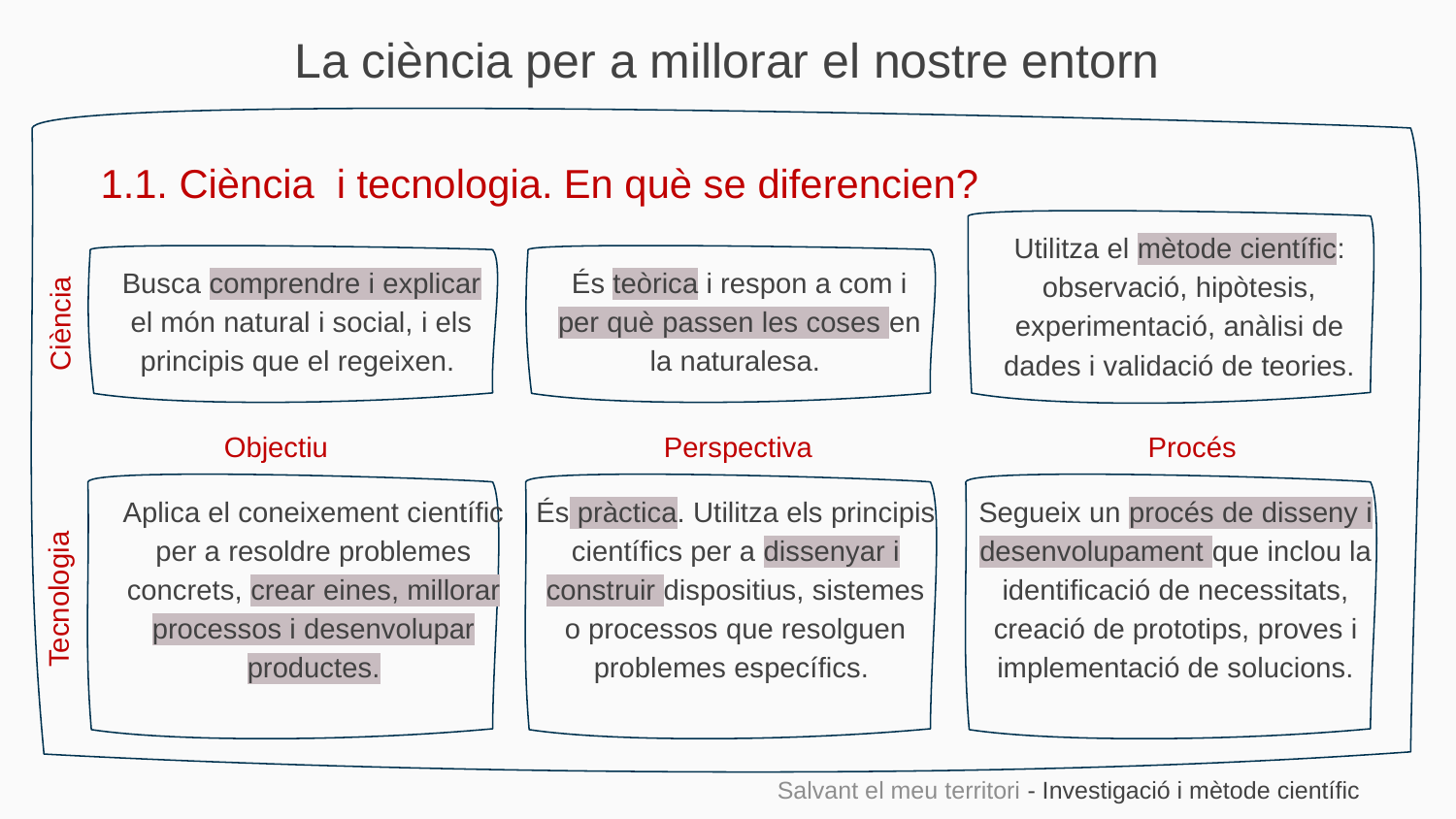

La ciència per a millorar el nostre entorn

1.1. Ciència  i tecnologia. En què se diferencien?
Utilitza el mètode científic: observació, hipòtesis, experimentació, anàlisi de dades i validació de teories.

Busca comprendre i explicar el món natural i social, i els principis que el regeixen.
És teòrica i respon a com i per què passen les coses en la naturalesa.

Ciència
Objectiu                                          Perspectiva                                          Procés

Aplica el coneixement científic per a resoldre problemes concrets, crear eines, millorar processos i desenvolupar productes.
És pràctica. Utilitza els principis científics per a dissenyar i construir dispositius, sistemes o processos que resolguen problemes específics.
Segueix un procés de disseny i desenvolupament que inclou la identificació de necessitats, creació de prototips, proves i implementació de solucions.
Tecnologia
Salvant el meu territori - Investigació i mètode científic